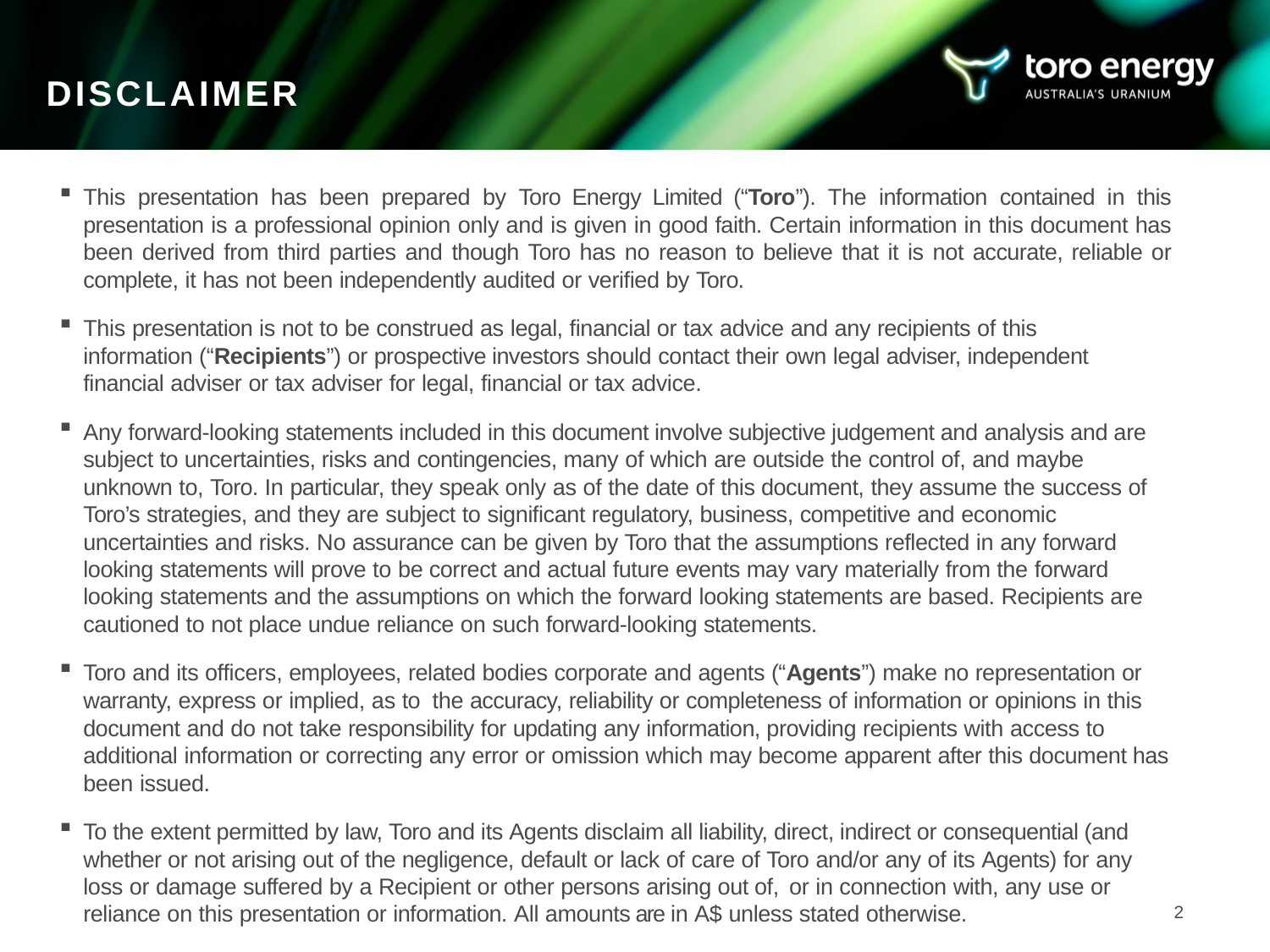

# Disclaimer
This presentation has been prepared by Toro Energy Limited (“Toro”). The information contained in this presentation is a professional opinion only and is given in good faith. Certain information in this document has been derived from third parties and though Toro has no reason to believe that it is not accurate, reliable or complete, it has not been independently audited or verified by Toro.
This presentation is not to be construed as legal, financial or tax advice and any recipients of this information (“Recipients”) or prospective investors should contact their own legal adviser, independent financial adviser or tax adviser for legal, financial or tax advice.
Any forward-looking statements included in this document involve subjective judgement and analysis and are subject to uncertainties, risks and contingencies, many of which are outside the control of, and maybe unknown to, Toro. In particular, they speak only as of the date of this document, they assume the success of Toro’s strategies, and they are subject to significant regulatory, business, competitive and economic uncertainties and risks. No assurance can be given by Toro that the assumptions reflected in any forward looking statements will prove to be correct and actual future events may vary materially from the forward looking statements and the assumptions on which the forward looking statements are based. Recipients are cautioned to not place undue reliance on such forward-looking statements.
Toro and its officers, employees, related bodies corporate and agents (“Agents”) make no representation or warranty, express or implied, as to  the accuracy, reliability or completeness of information or opinions in this document and do not take responsibility for updating any information, providing recipients with access to additional information or correcting any error or omission which may become apparent after this document has been issued.
To the extent permitted by law, Toro and its Agents disclaim all liability, direct, indirect or consequential (and whether or not arising out of the negligence, default or lack of care of Toro and/or any of its Agents) for any loss or damage suffered by a Recipient or other persons arising out of, or in connection with, any use or reliance on this presentation or information. All amounts are in A$ unless stated otherwise.

2